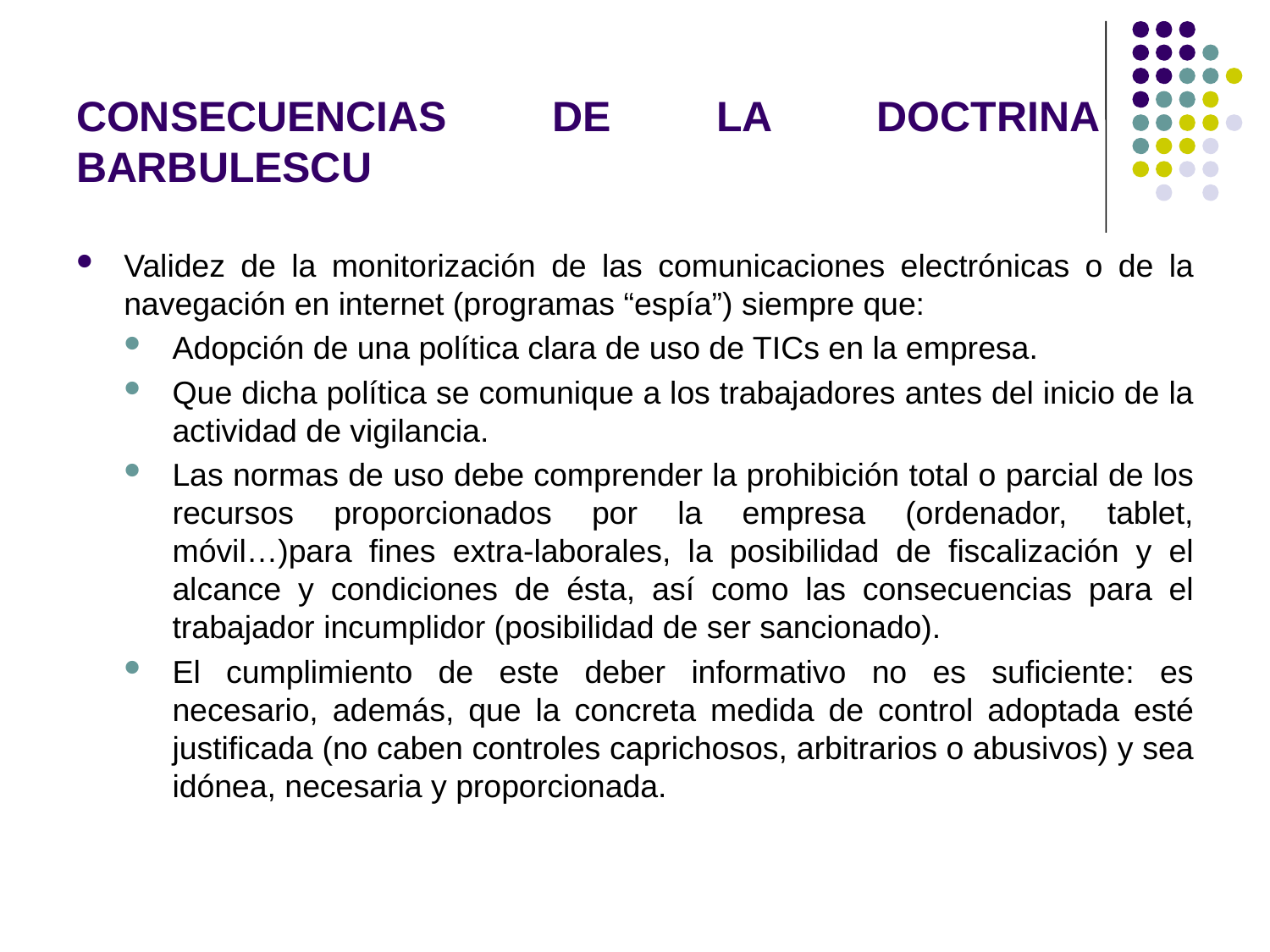

# CONSECUENCIAS DE LA DOCTRINA BARBULESCU
Validez de la monitorización de las comunicaciones electrónicas o de la navegación en internet (programas “espía”) siempre que:
Adopción de una política clara de uso de TICs en la empresa.
Que dicha política se comunique a los trabajadores antes del inicio de la actividad de vigilancia.
Las normas de uso debe comprender la prohibición total o parcial de los recursos proporcionados por la empresa (ordenador, tablet, móvil…)para fines extra-laborales, la posibilidad de fiscalización y el alcance y condiciones de ésta, así como las consecuencias para el trabajador incumplidor (posibilidad de ser sancionado).
El cumplimiento de este deber informativo no es suficiente: es necesario, además, que la concreta medida de control adoptada esté justificada (no caben controles caprichosos, arbitrarios o abusivos) y sea idónea, necesaria y proporcionada.